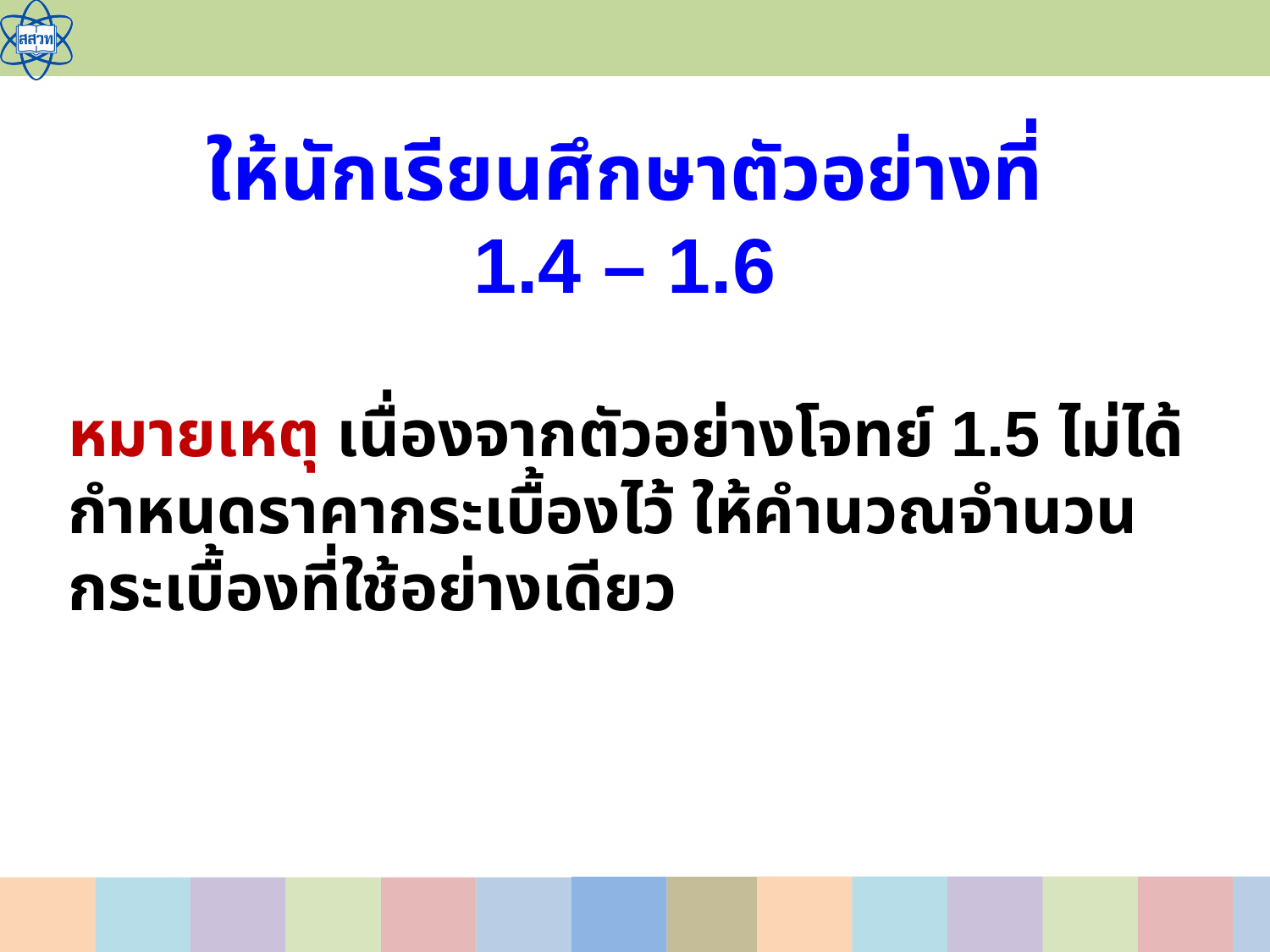

# ให้นักเรียนศึกษาตัวอย่างที่ 1.4 – 1.6
หมายเหตุ เนื่องจากตัวอย่างโจทย์ 1.5 ไม่ได้กำหนดราคากระเบื้องไว้ ให้คำนวณจำนวนกระเบื้องที่ใช้อย่างเดียว